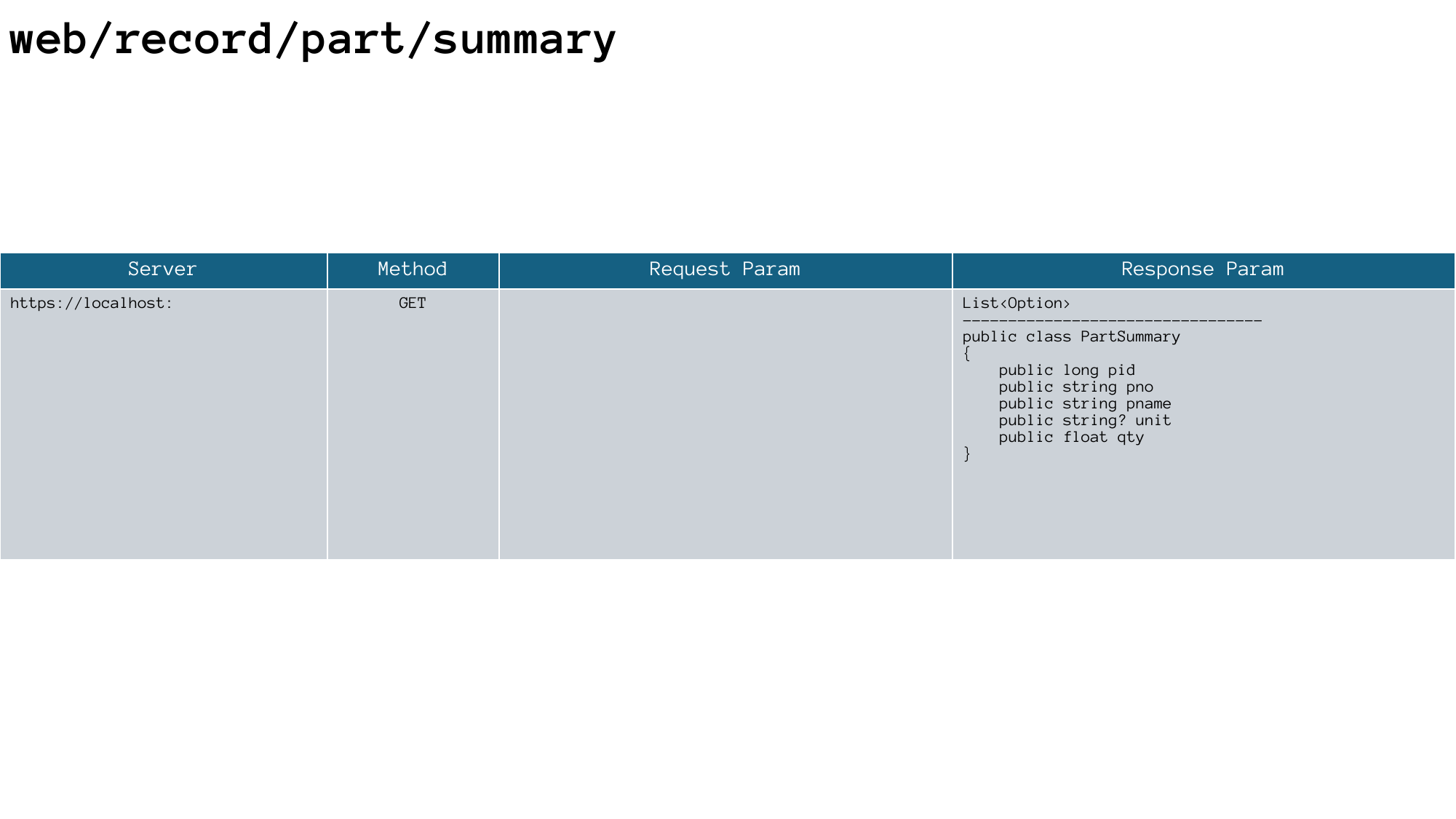

web/record/part/summary
| Server | Method | Request Param | Response Param |
| --- | --- | --- | --- |
| https://localhost: | GET |  | List<Option> --------------------------------- public class PartSummary { public long pid public string pno public string pname public string? unit public float qty } |